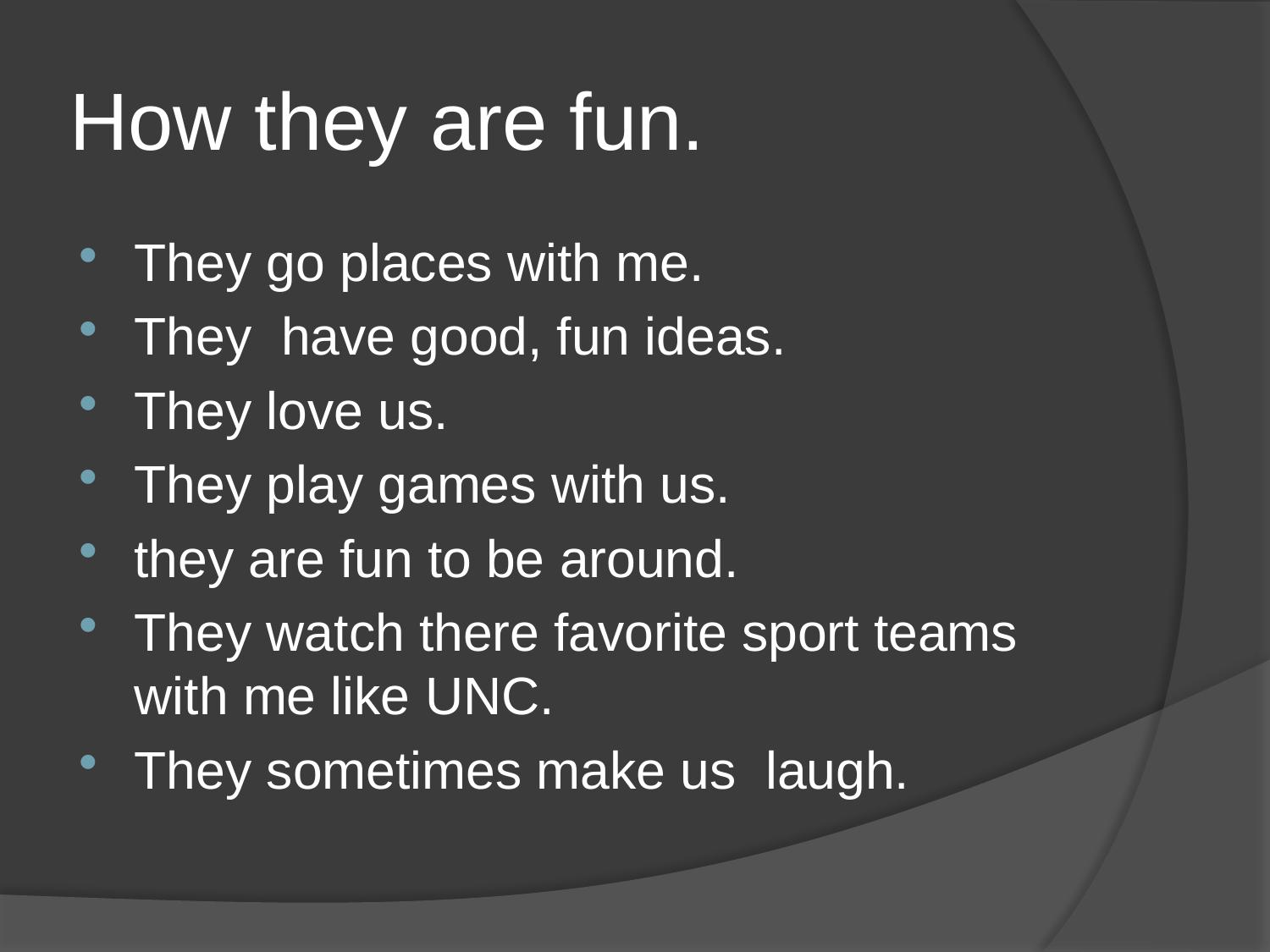

# How they are fun.
They go places with me.
They  have good, fun ideas.
They love us.
They play games with us.
they are fun to be around.
They watch there favorite sport teams with me like UNC.
They sometimes make us  laugh.